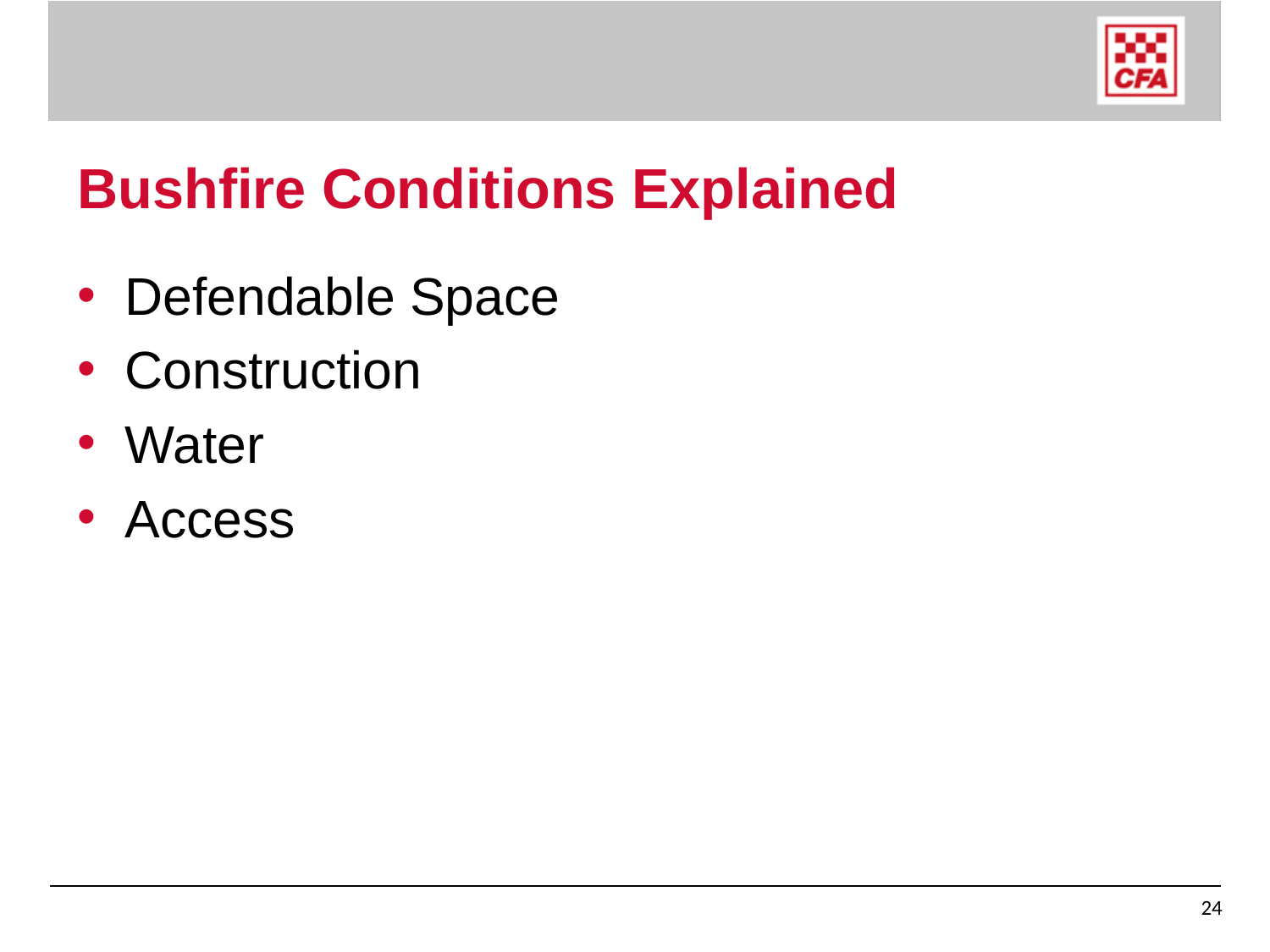

#
Bushfire Conditions Explained
Defendable Space
Construction
Water
Access